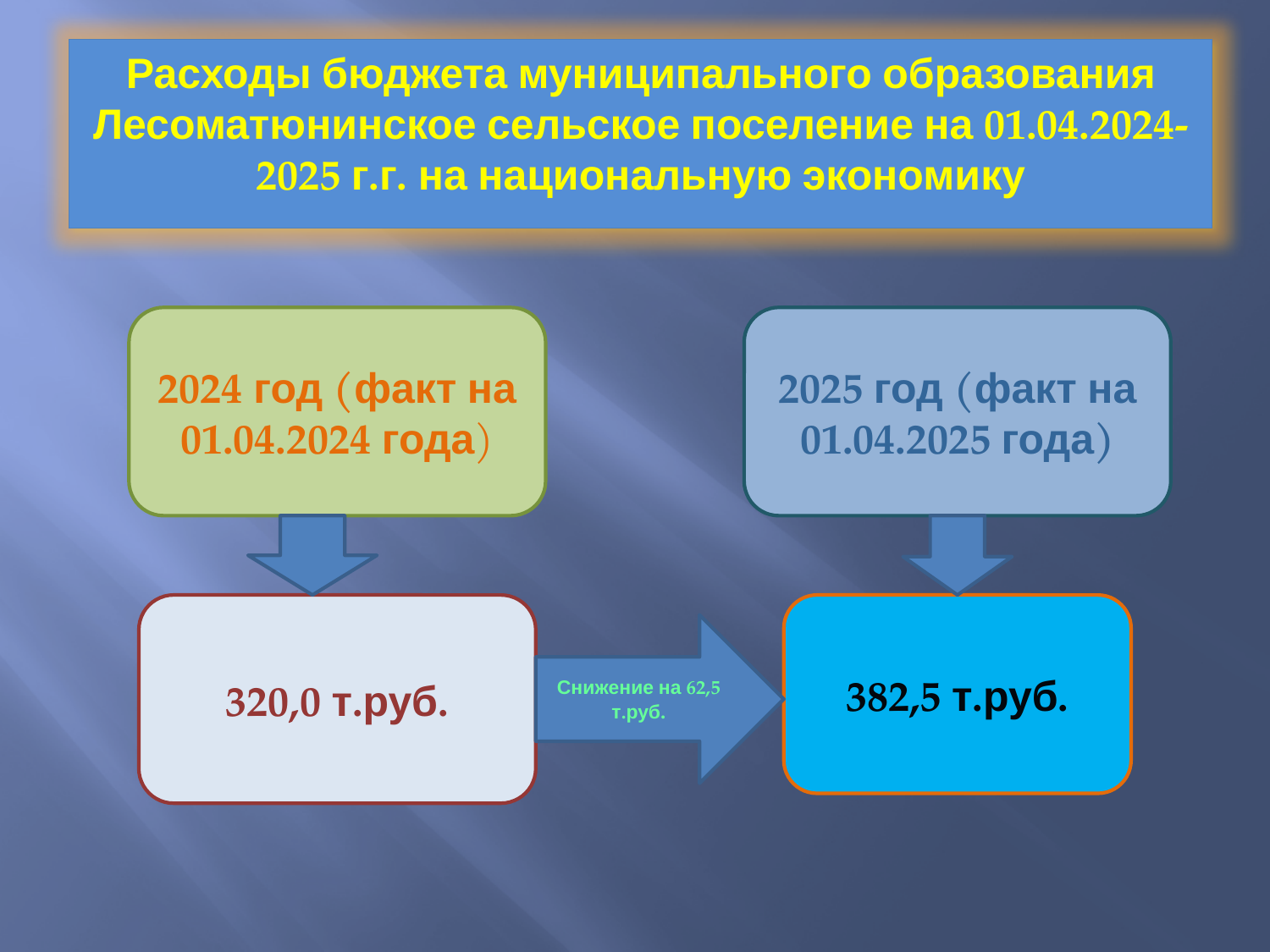

Расходы бюджета муниципального образования Лесоматюнинское сельское поселение на 01.04.2024-
2025 г.г. на национальную экономику
2024 год (факт на 01.04.2024 года)
2025 год (факт на 01.04.2025 года)

320,0 т.руб.
382,5 т.руб.
Снижение на 62,5 т.руб.